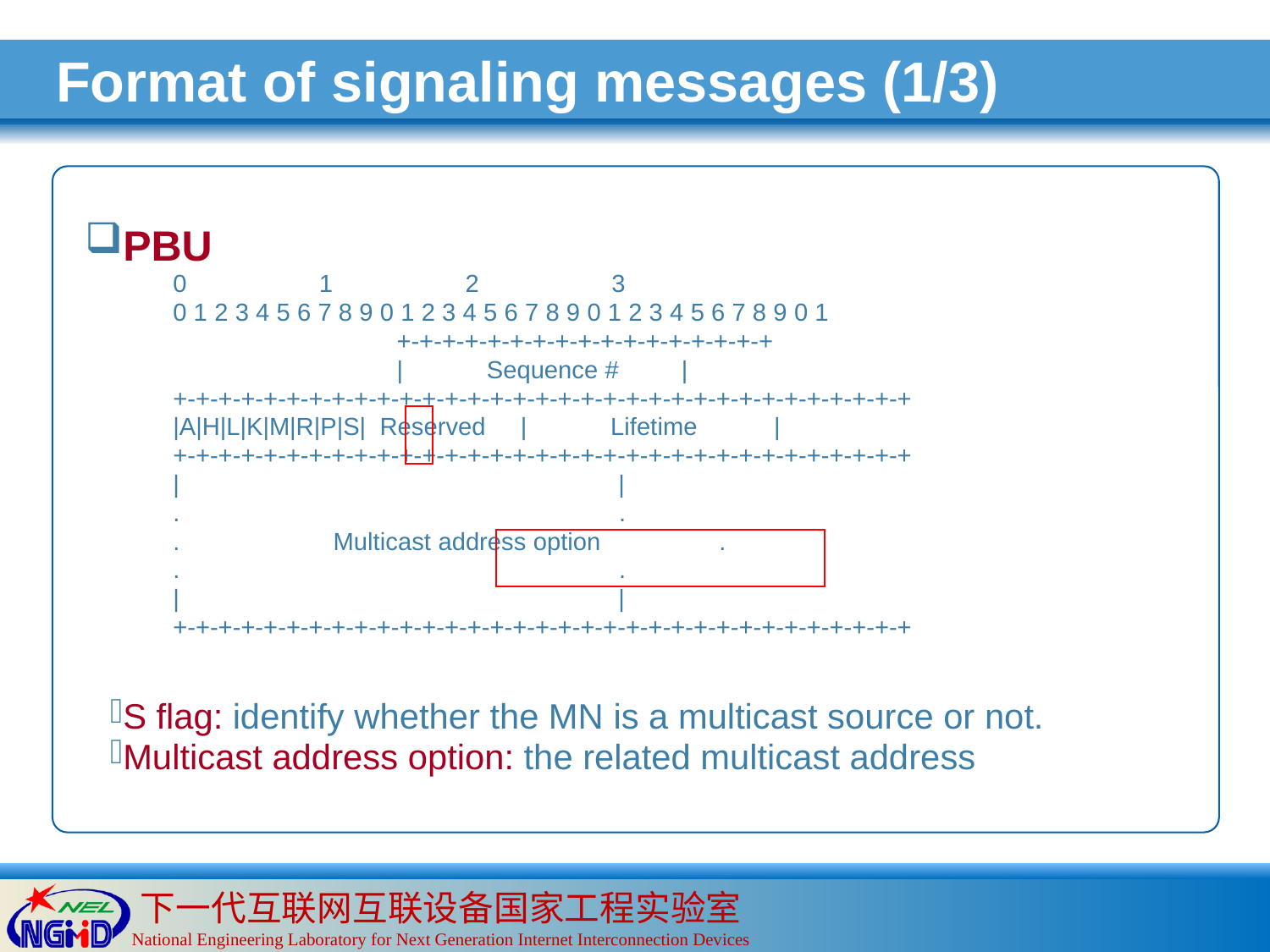

# Format of signaling messages (1/3)
PBU
         0                   1                   2                   3
         0 1 2 3 4 5 6 7 8 9 0 1 2 3 4 5 6 7 8 9 0 1 2 3 4 5 6 7 8 9 0 1
                                         +-+-+-+-+-+-+-+-+-+-+-+-+-+-+-+-+
                                         |            Sequence #         |
         +-+-+-+-+-+-+-+-+-+-+-+-+-+-+-+-+-+-+-+-+-+-+-+-+-+-+-+-+-+-+-+-+
         |A|H|L|K|M|R|P|S|  Reserved     |            Lifetime           |
         +-+-+-+-+-+-+-+-+-+-+-+-+-+-+-+-+-+-+-+-+-+-+-+-+-+-+-+-+-+-+-+-+
         |                                                               |
         .                                                               .
         .                      Multicast address option                 .
         .                                                               .
         |                                                               |
         +-+-+-+-+-+-+-+-+-+-+-+-+-+-+-+-+-+-+-+-+-+-+-+-+-+-+-+-+-+-+-+-+

S flag: identify whether the MN is a multicast source or not.
Multicast address option: the related multicast address